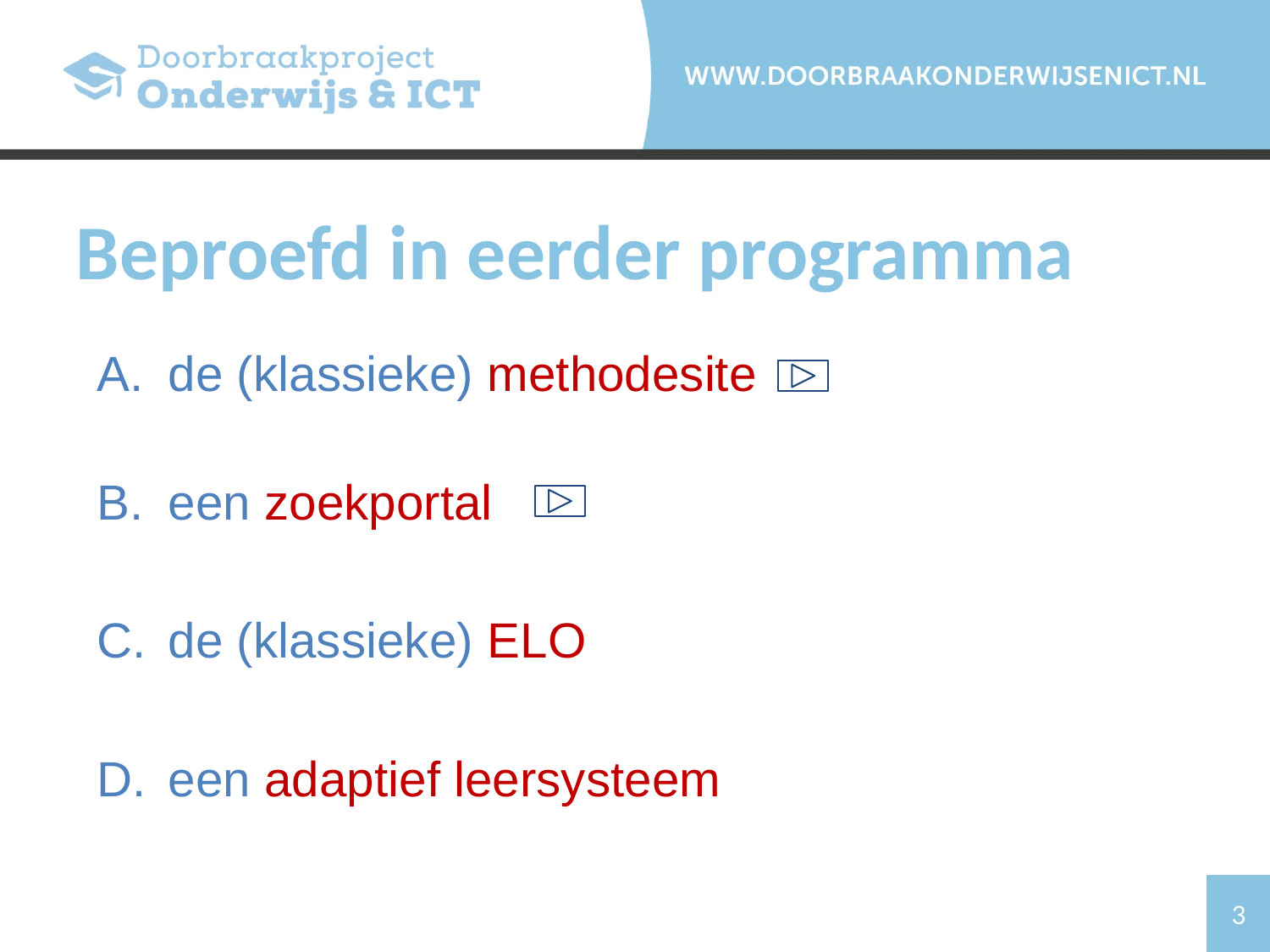

# Beproefd in eerder programma
de (klassieke) methodesite
een zoekportal

de (klassieke) ELO

een adaptief leersysteem